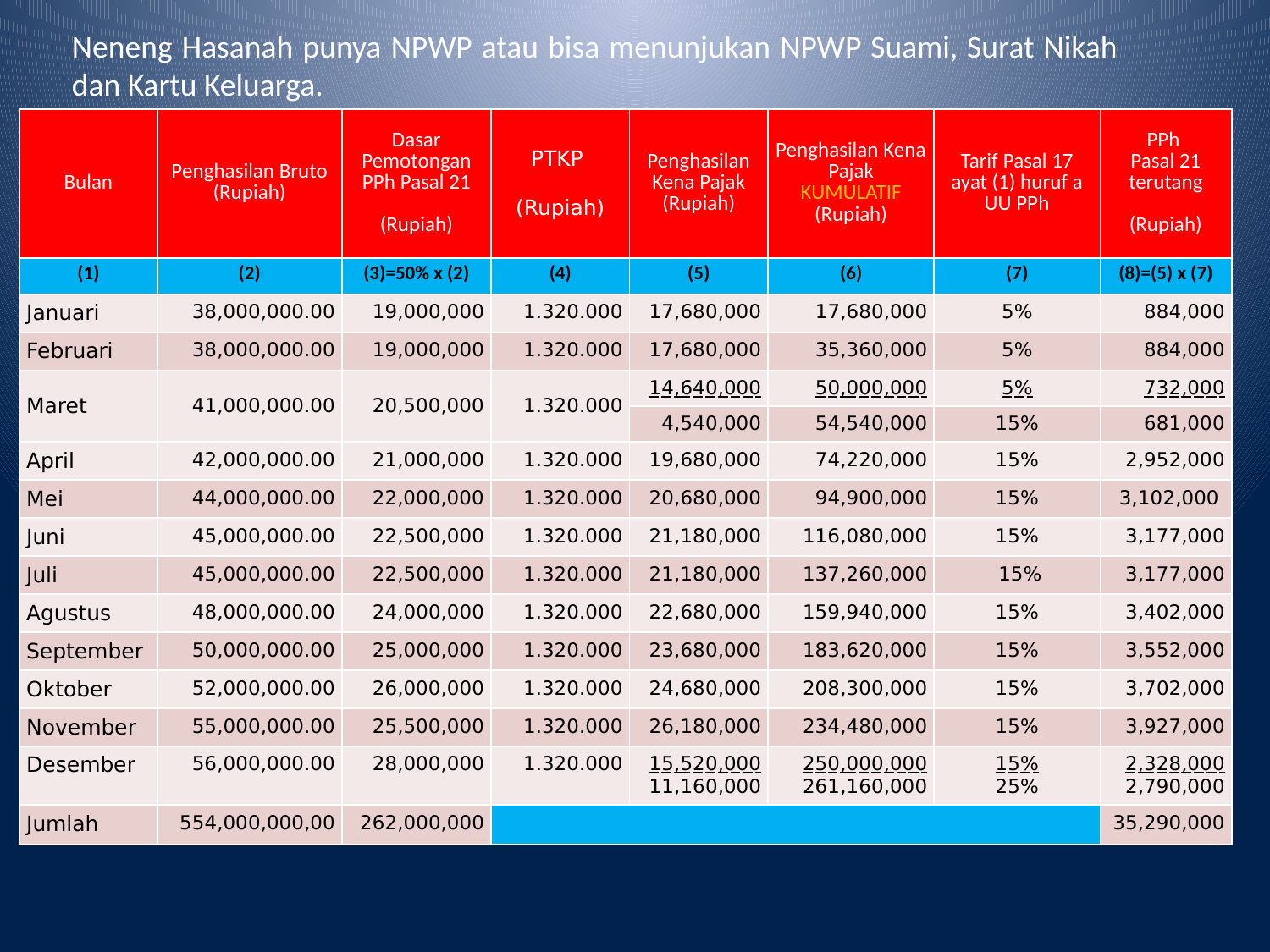

Neneng Hasanah punya NPWP atau bisa menunjukan NPWP Suami, Surat Nikah dan Kartu Keluarga.
| Bulan | Penghasilan Bruto (Rupiah) | Dasar Pemotongan PPh Pasal 21 (Rupiah) | PTKP (Rupiah) | Penghasilan Kena Pajak (Rupiah) | Penghasilan Kena Pajak KUMULATIF (Rupiah) | Tarif Pasal 17 ayat (1) huruf a UU PPh | PPh Pasal 21 terutang (Rupiah) |
| --- | --- | --- | --- | --- | --- | --- | --- |
| (1) | (2) | (3)=50% x (2) | (4) | (5) | (6) | (7) | (8)=(5) x (7) |
| Januari | 38,000,000.00 | 19,000,000 | 1.320.000 | 17,680,000 | 17,680,000 | 5% | 884,000 |
| Februari | 38,000,000.00 | 19,000,000 | 1.320.000 | 17,680,000 | 35,360,000 | 5% | 884,000 |
| Maret | 41,000,000.00 | 20,500,000 | 1.320.000 | 14,640,000 | 50,000,000 | 5% | 732,000 |
|  |  |  |  | 4,540,000 | 54,540,000 | 15% | 681,000 |
| April | 42,000,000.00 | 21,000,000 | 1.320.000 | 19,680,000 | 74,220,000 | 15% | 2,952,000 |
| Mei | 44,000,000.00 | 22,000,000 | 1.320.000 | 20,680,000 | 94,900,000 | 15% | 3,102,000 |
| Juni | 45,000,000.00 | 22,500,000 | 1.320.000 | 21,180,000 | 116,080,000 | 15% | 3,177,000 |
| Juli | 45,000,000.00 | 22,500,000 | 1.320.000 | 21,180,000 | 137,260,000 | 15% | 3,177,000 |
| Agustus | 48,000,000.00 | 24,000,000 | 1.320.000 | 22,680,000 | 159,940,000 | 15% | 3,402,000 |
| September | 50,000,000.00 | 25,000,000 | 1.320.000 | 23,680,000 | 183,620,000 | 15% | 3,552,000 |
| Oktober | 52,000,000.00 | 26,000,000 | 1.320.000 | 24,680,000 | 208,300,000 | 15% | 3,702,000 |
| November | 55,000,000.00 | 25,500,000 | 1.320.000 | 26,180,000 | 234,480,000 | 15% | 3,927,000 |
| Desember | 56,000,000.00 | 28,000,000 | 1.320.000 | 15,520,000 11,160,000 | 250,000,000 261,160,000 | 15% 25% | 2,328,000 2,790,000 |
| Jumlah | 554,000,000,00 | 262,000,000 |  |  |  |  | 35,290,000 |